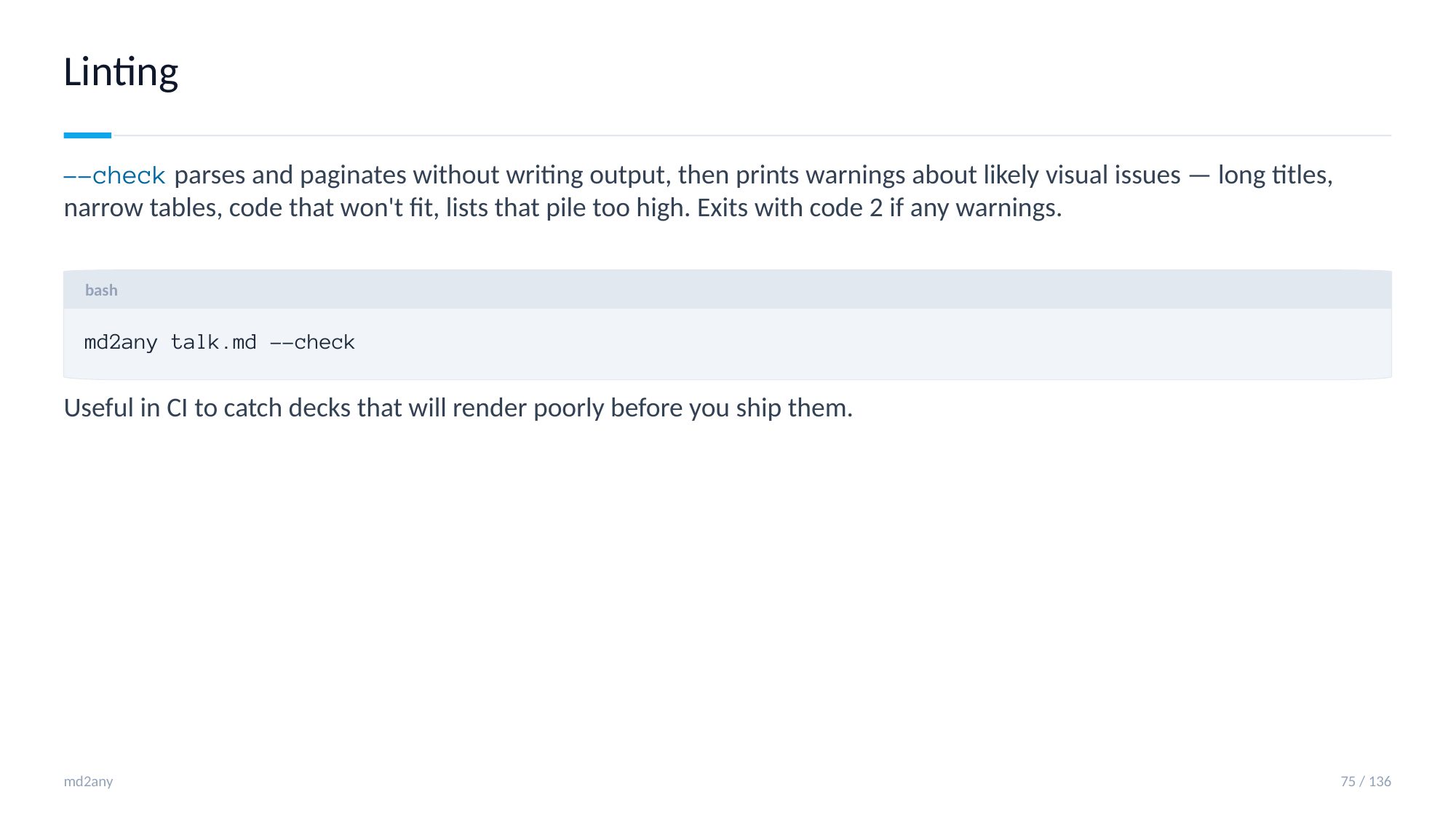

Linting

--check parses and paginates without writing output, then prints warnings about likely visual issues — long titles, narrow tables, code that won't fit, lists that pile too high. Exits with code 2 if any warnings.
bash
md2any talk.md --check
Useful in CI to catch decks that will render poorly before you ship them.
md2any
75 / 136